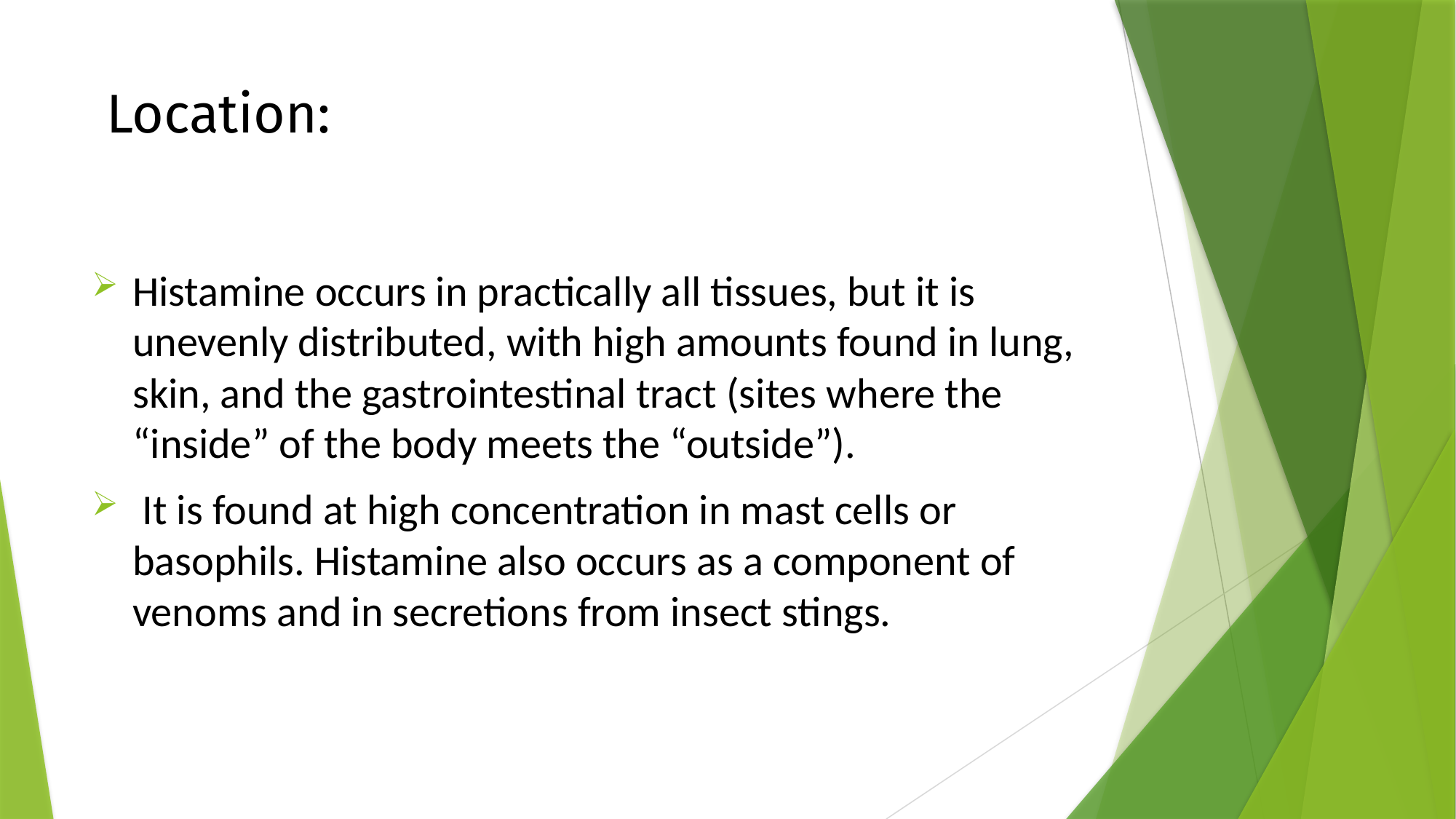

# Location:
Histamine occurs in practically all tissues, but it is unevenly distributed, with high amounts found in lung, skin, and the gastrointestinal tract (sites where the “inside” of the body meets the “outside”).
 It is found at high concentration in mast cells or basophils. Histamine also occurs as a component of venoms and in secretions from insect stings.